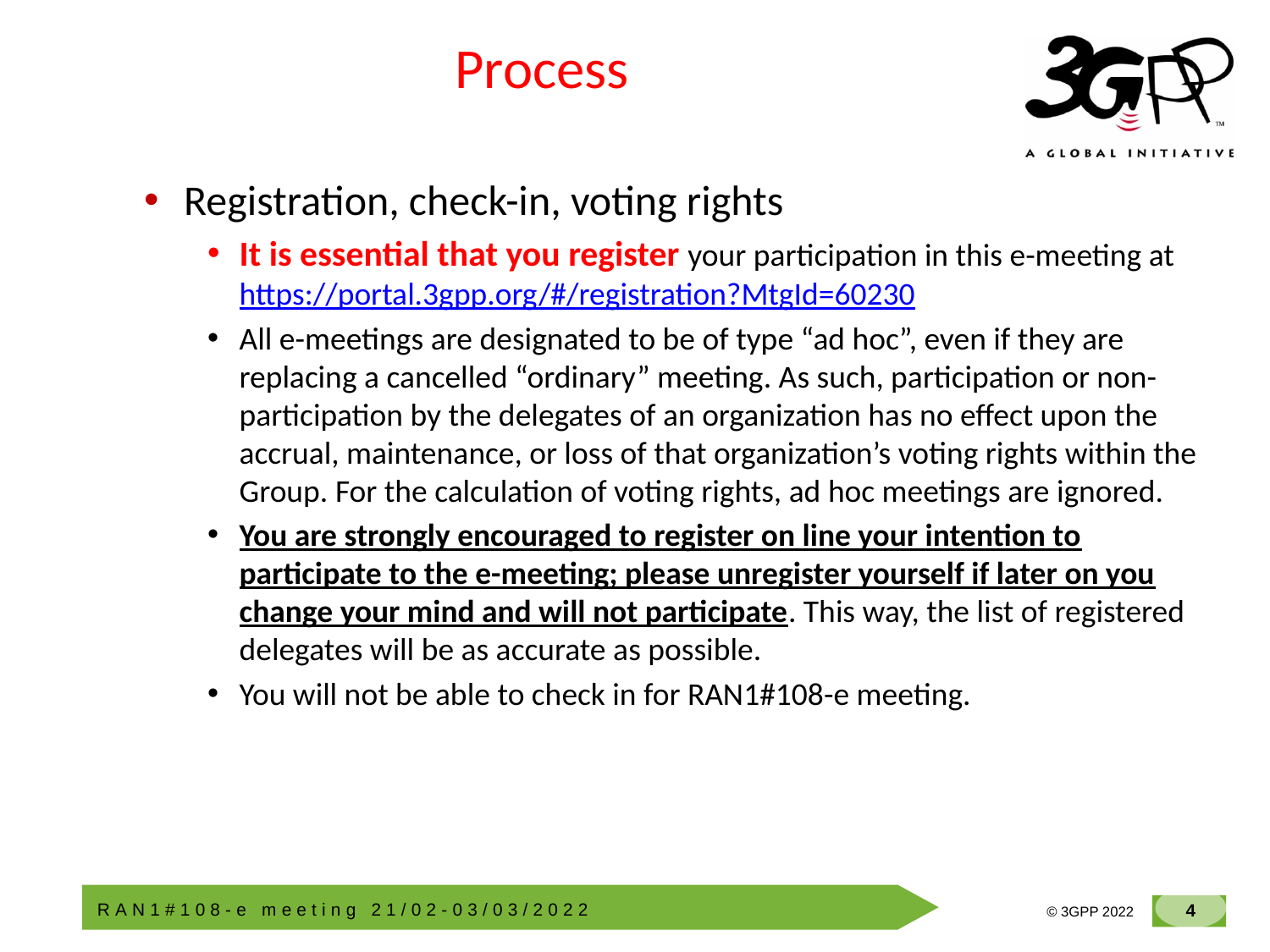

# Process
Registration, check-in, voting rights
It is essential that you register your participation in this e-meeting at https://portal.3gpp.org/#/registration?MtgId=60230
All e-meetings are designated to be of type “ad hoc”, even if they are replacing a cancelled “ordinary” meeting. As such, participation or non-participation by the delegates of an organization has no effect upon the accrual, maintenance, or loss of that organization’s voting rights within the Group. For the calculation of voting rights, ad hoc meetings are ignored.
You are strongly encouraged to register on line your intention to participate to the e-meeting; please unregister yourself if later on you change your mind and will not participate. This way, the list of registered delegates will be as accurate as possible.
You will not be able to check in for RAN1#108-e meeting.